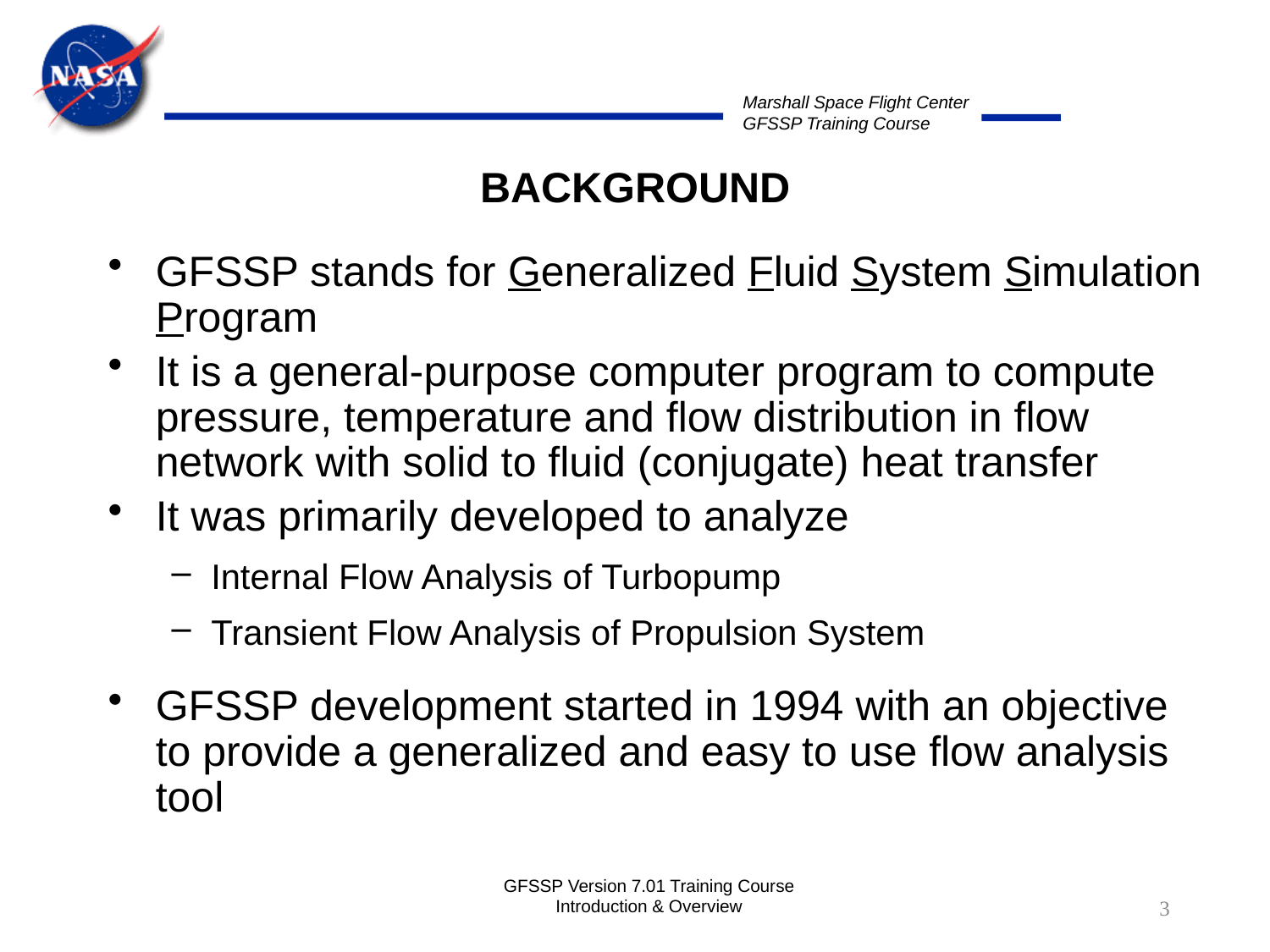

# BACKGROUND
GFSSP stands for Generalized Fluid System Simulation Program
It is a general-purpose computer program to compute pressure, temperature and flow distribution in flow network with solid to fluid (conjugate) heat transfer
It was primarily developed to analyze

Internal Flow Analysis of Turbopump

Transient Flow Analysis of Propulsion System

GFSSP development started in 1994 with an objective to provide a generalized and easy to use flow analysis tool

GFSSP Version 7.01 Training Course Introduction & Overview
3